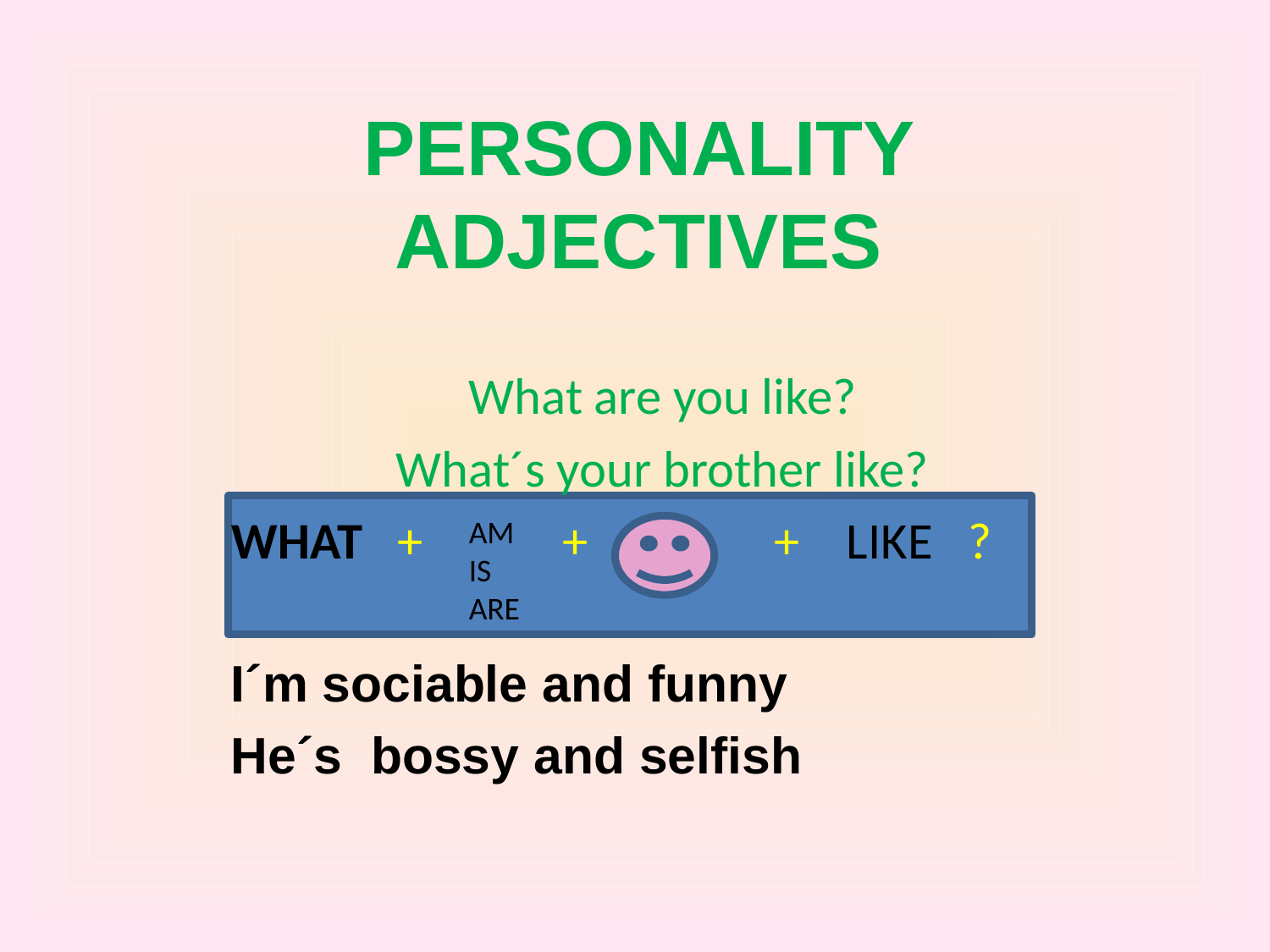

# PERSONALITY ADJECTIVES
What are you like?
What´s your brother like?
WHAT   +            +                +    LIKE   ?

I´m sociable and funny
He´s  bossy and selfish

AM
IS
ARE